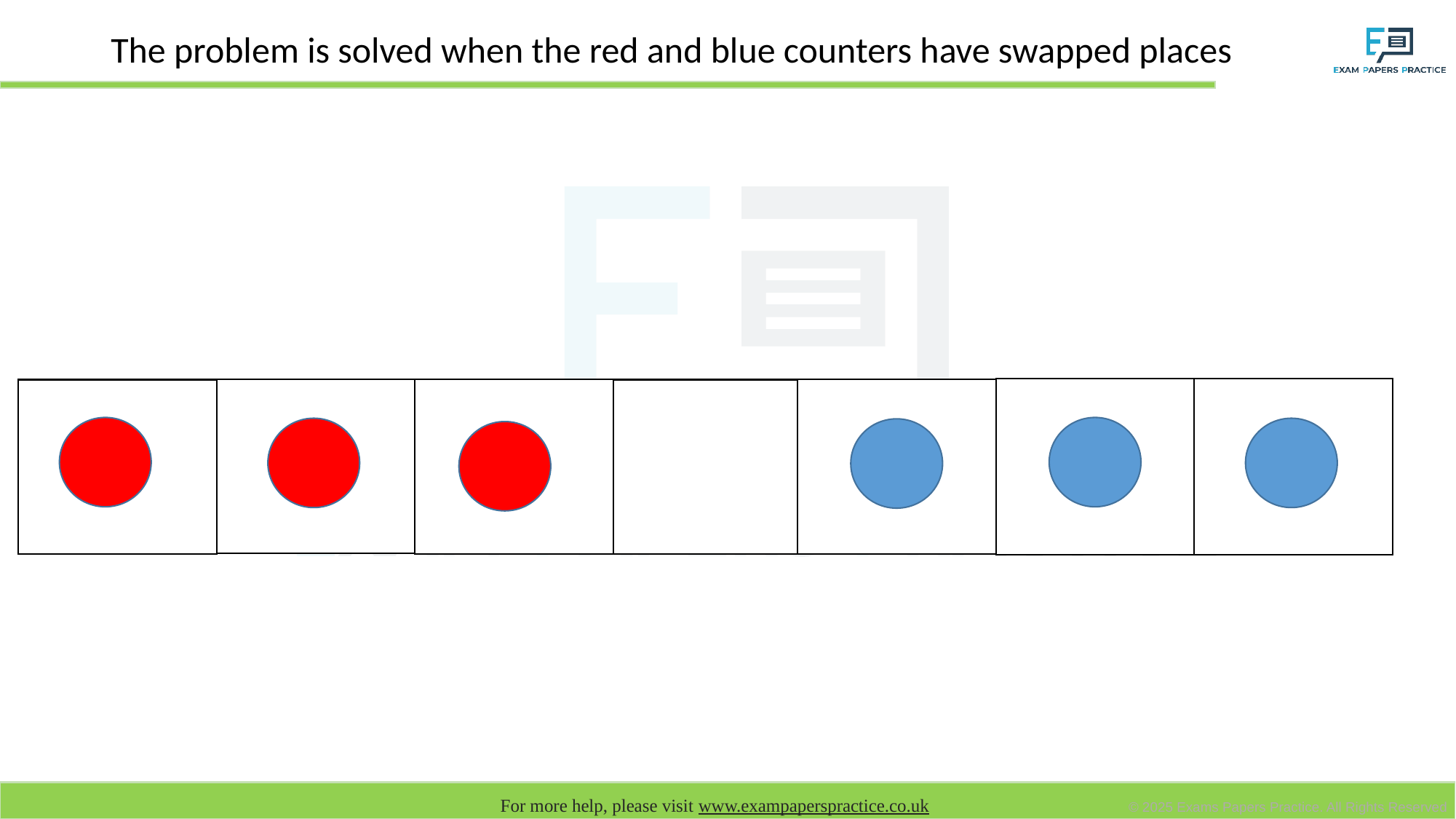

# The problem is solved when the red and blue counters have swapped places